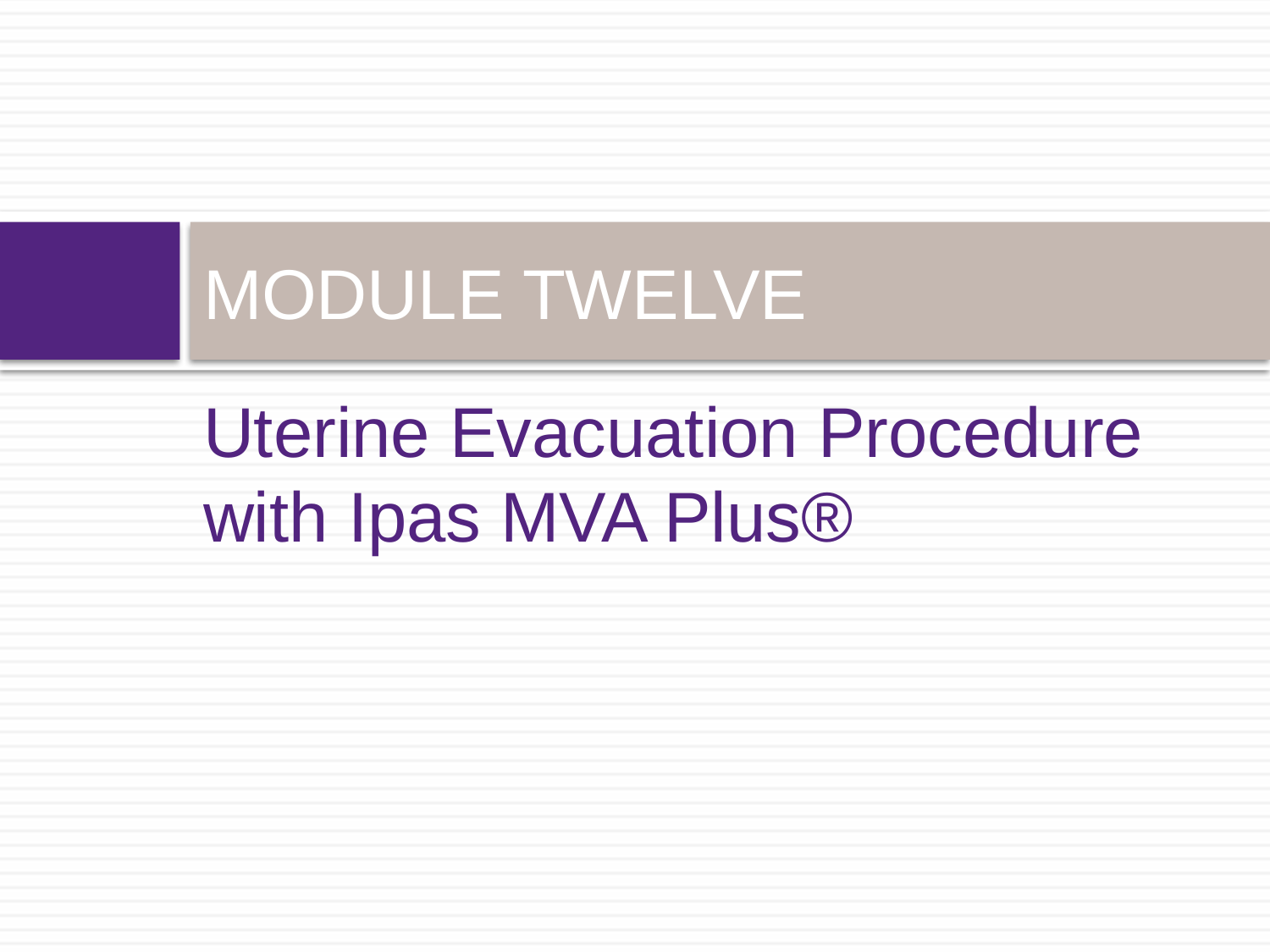

# MODULE TWELVE
Uterine Evacuation Procedure with Ipas MVA Plus®